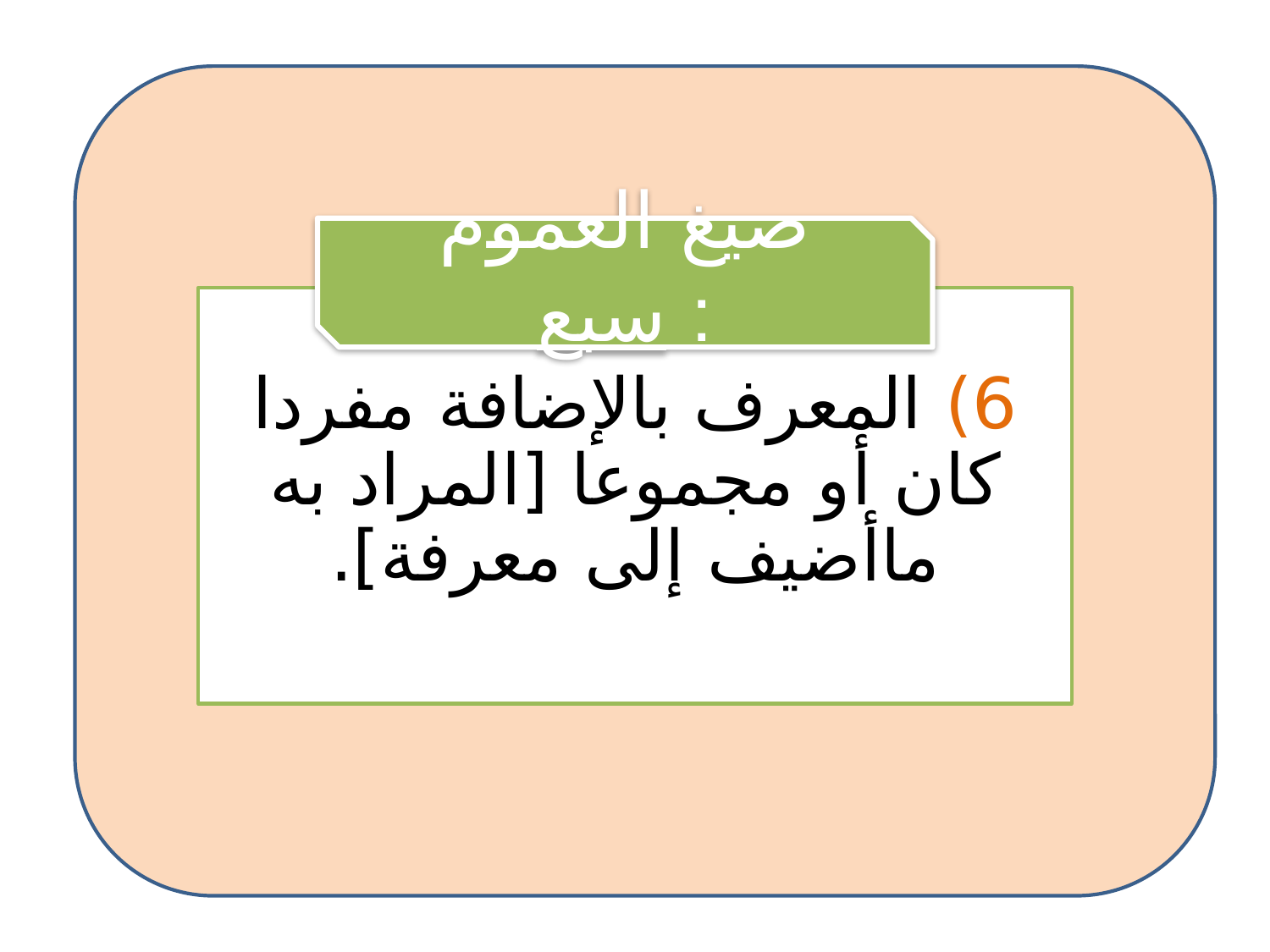

صيغ العموم سبع :

6) المعرف بالإضافة مفردا كان أو مجموعا [المراد به ماأضيف إلى معرفة].